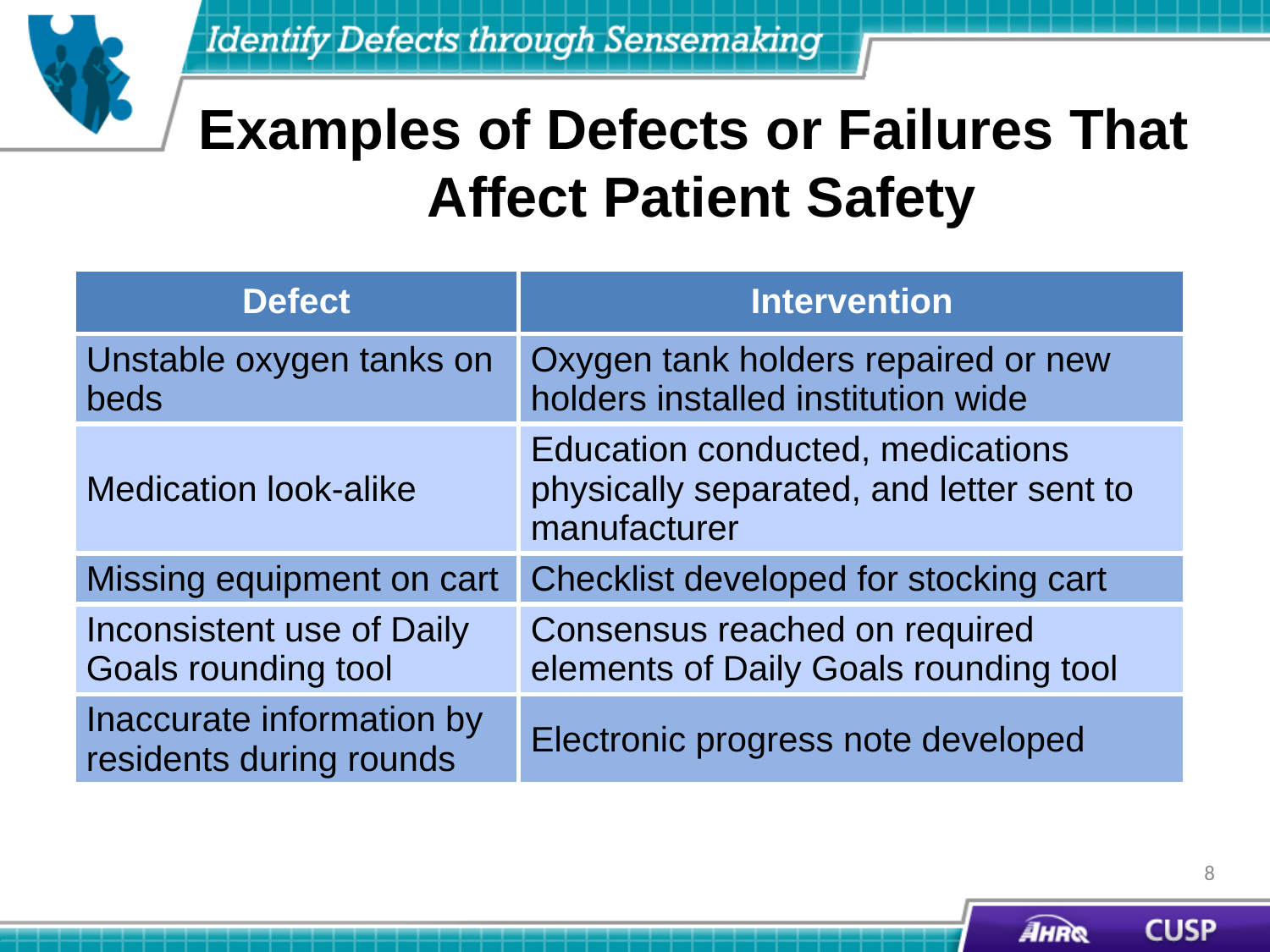

# Examples of Defects or Failures That Affect Patient Safety
| Defect | Intervention |
| --- | --- |
| Unstable oxygen tanks on beds | Oxygen tank holders repaired or new holders installed institution wide |
| Medication look-alike | Education conducted, medications physically separated, and letter sent to manufacturer |
| Missing equipment on cart | Checklist developed for stocking cart |
| Inconsistent use of Daily Goals rounding tool | Consensus reached on required elements of Daily Goals rounding tool |
| Inaccurate information by residents during rounds | Electronic progress note developed |
8